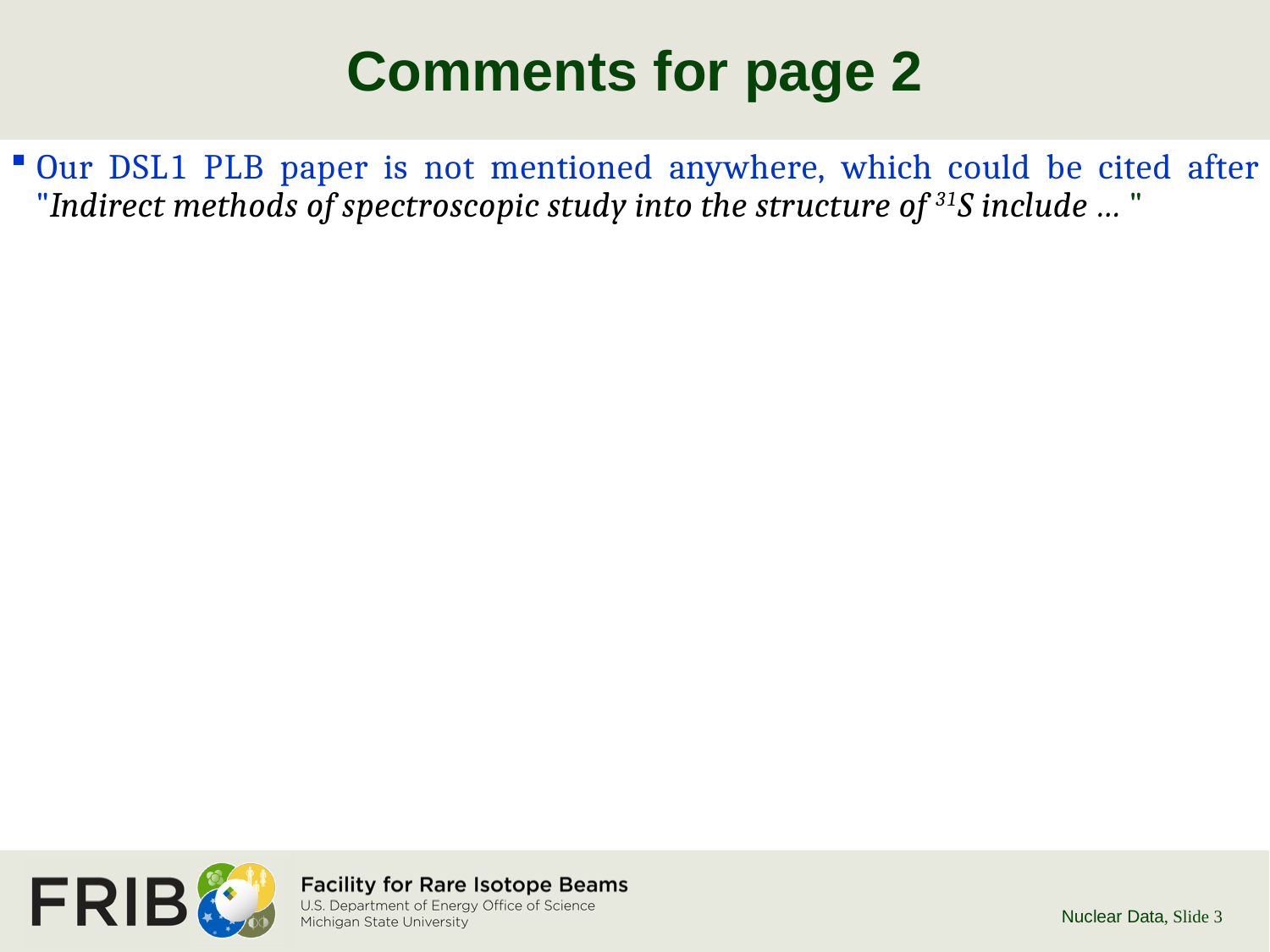

# Comments for page 2
Our DSL1 PLB paper is not mentioned anywhere, which could be cited after "Indirect methods of spectroscopic study into the structure of 31S include … "
Nuclear Data
, Slide 3